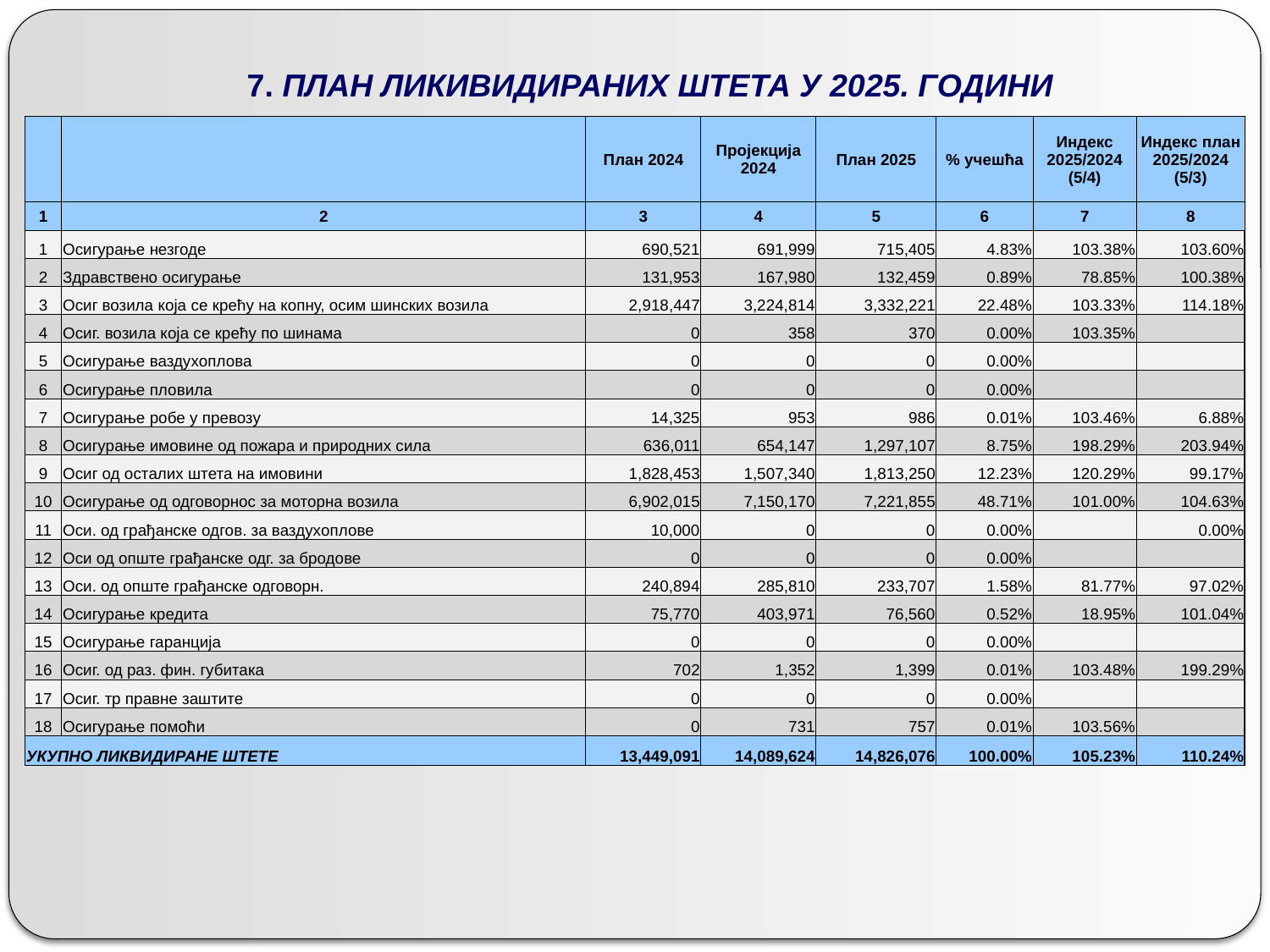

# 7. ПЛАН ЛИКИВИДИРАНИХ ШТЕТА У 2025. ГОДИНИ
|  |  | План 2024 | Пројекција 2024 | План 2025 | % учешћа | Индекс 2025/2024 (5/4) | Индекс план 2025/2024 (5/3) |
| --- | --- | --- | --- | --- | --- | --- | --- |
| 1 | 2 | 3 | 4 | 5 | 6 | 7 | 8 |
| 1 | Осигурање незгоде | 690,521 | 691,999 | 715,405 | 4.83% | 103.38% | 103.60% |
| 2 | Здравствено осигурање | 131,953 | 167,980 | 132,459 | 0.89% | 78.85% | 100.38% |
| 3 | Осиг возила која се крећу на копну, осим шинских возила | 2,918,447 | 3,224,814 | 3,332,221 | 22.48% | 103.33% | 114.18% |
| 4 | Осиг. возила која се крећу по шинама | 0 | 358 | 370 | 0.00% | 103.35% |  |
| 5 | Осигурање ваздухоплова | 0 | 0 | 0 | 0.00% |  |  |
| 6 | Осигурање пловила | 0 | 0 | 0 | 0.00% |  |  |
| 7 | Осигурање робе у превозу | 14,325 | 953 | 986 | 0.01% | 103.46% | 6.88% |
| 8 | Осигурање имовине од пожара и природних сила | 636,011 | 654,147 | 1,297,107 | 8.75% | 198.29% | 203.94% |
| 9 | Осиг од осталих штета на имовини | 1,828,453 | 1,507,340 | 1,813,250 | 12.23% | 120.29% | 99.17% |
| 10 | Осигурање од одговорнос за моторна возила | 6,902,015 | 7,150,170 | 7,221,855 | 48.71% | 101.00% | 104.63% |
| 11 | Оси. од грађанске одгов. за ваздухоплове | 10,000 | 0 | 0 | 0.00% |  | 0.00% |
| 12 | Оси од опште грађанске одг. за бродове | 0 | 0 | 0 | 0.00% |  |  |
| 13 | Оси. од опште грађанске одговорн. | 240,894 | 285,810 | 233,707 | 1.58% | 81.77% | 97.02% |
| 14 | Осигурање кредита | 75,770 | 403,971 | 76,560 | 0.52% | 18.95% | 101.04% |
| 15 | Осигурање гаранција | 0 | 0 | 0 | 0.00% |  |  |
| 16 | Осиг. од раз. фин. губитака | 702 | 1,352 | 1,399 | 0.01% | 103.48% | 199.29% |
| 17 | Осиг. тр правне заштите | 0 | 0 | 0 | 0.00% |  |  |
| 18 | Осигурање помоћи | 0 | 731 | 757 | 0.01% | 103.56% |  |
| УКУПНО ЛИКВИДИРАНЕ ШТЕТЕ |  | 13,449,091 | 14,089,624 | 14,826,076 | 100.00% | 105.23% | 110.24% |